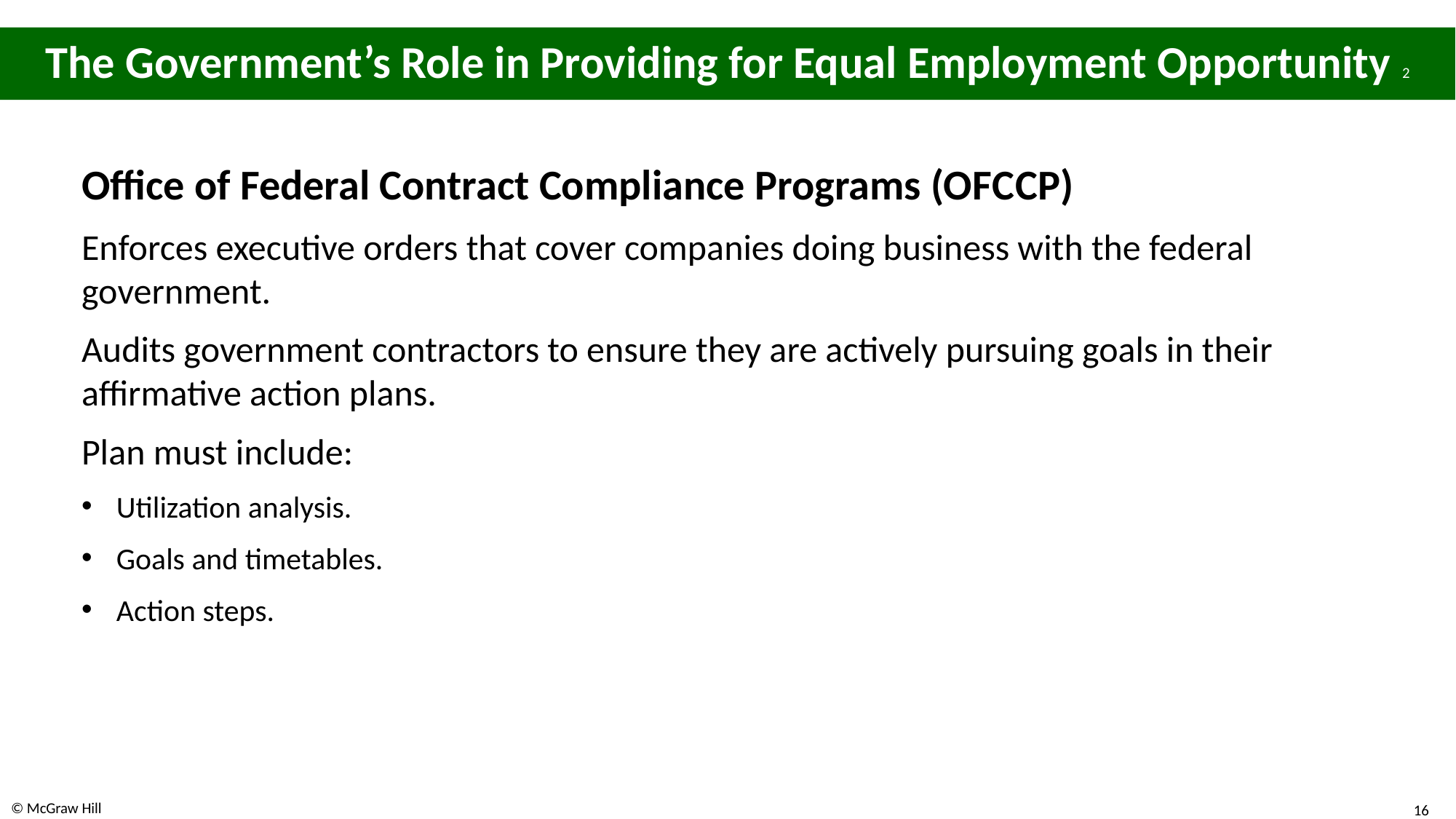

# The Government’s Role in Providing for Equal Employment Opportunity 2
Office of Federal Contract Compliance Programs (O F C C P)
Enforces executive orders that cover companies doing business with the federal government.
Audits government contractors to ensure they are actively pursuing goals in their affirmative action plans.
Plan must include:
Utilization analysis.
Goals and timetables.
Action steps.